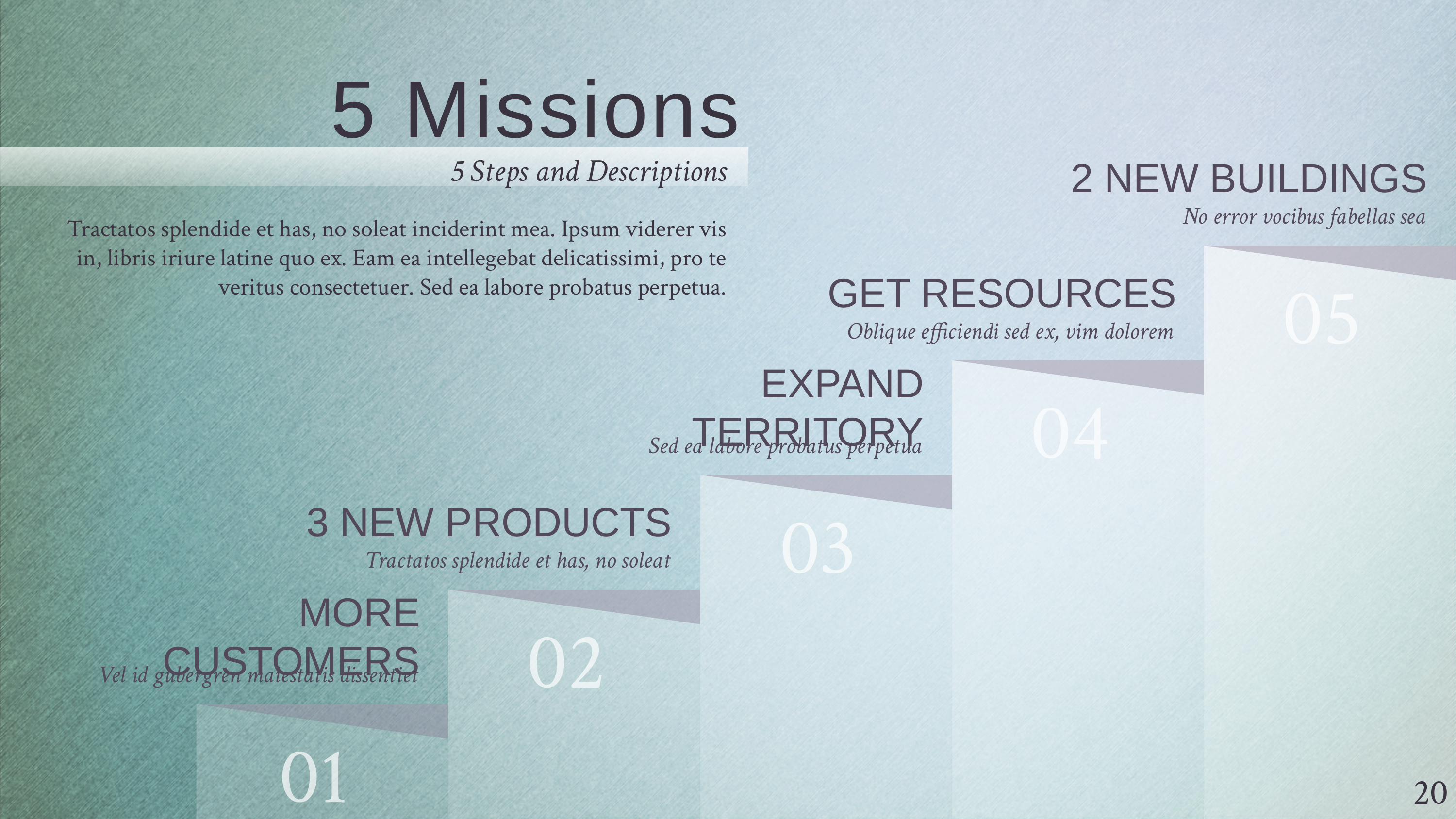

# 5 Missions
 2 NEW BUILDINGS
5 Steps and Descriptions
No error vocibus fabellas sea
Tractatos splendide et has, no soleat inciderint mea. Ipsum viderer vis in, libris iriure latine quo ex. Eam ea intellegebat delicatissimi, pro te veritus consectetuer. Sed ea labore probatus perpetua.
GET RESOURCES
Oblique efficiendi sed ex, vim dolorem
EXPAND TERRITORY
Sed ea labore probatus perpetua
3 NEW PRODUCTS
Tractatos splendide et has, no soleat
MORE CUSTOMERS
Vel id gubergren maiestatis dissentiet
20